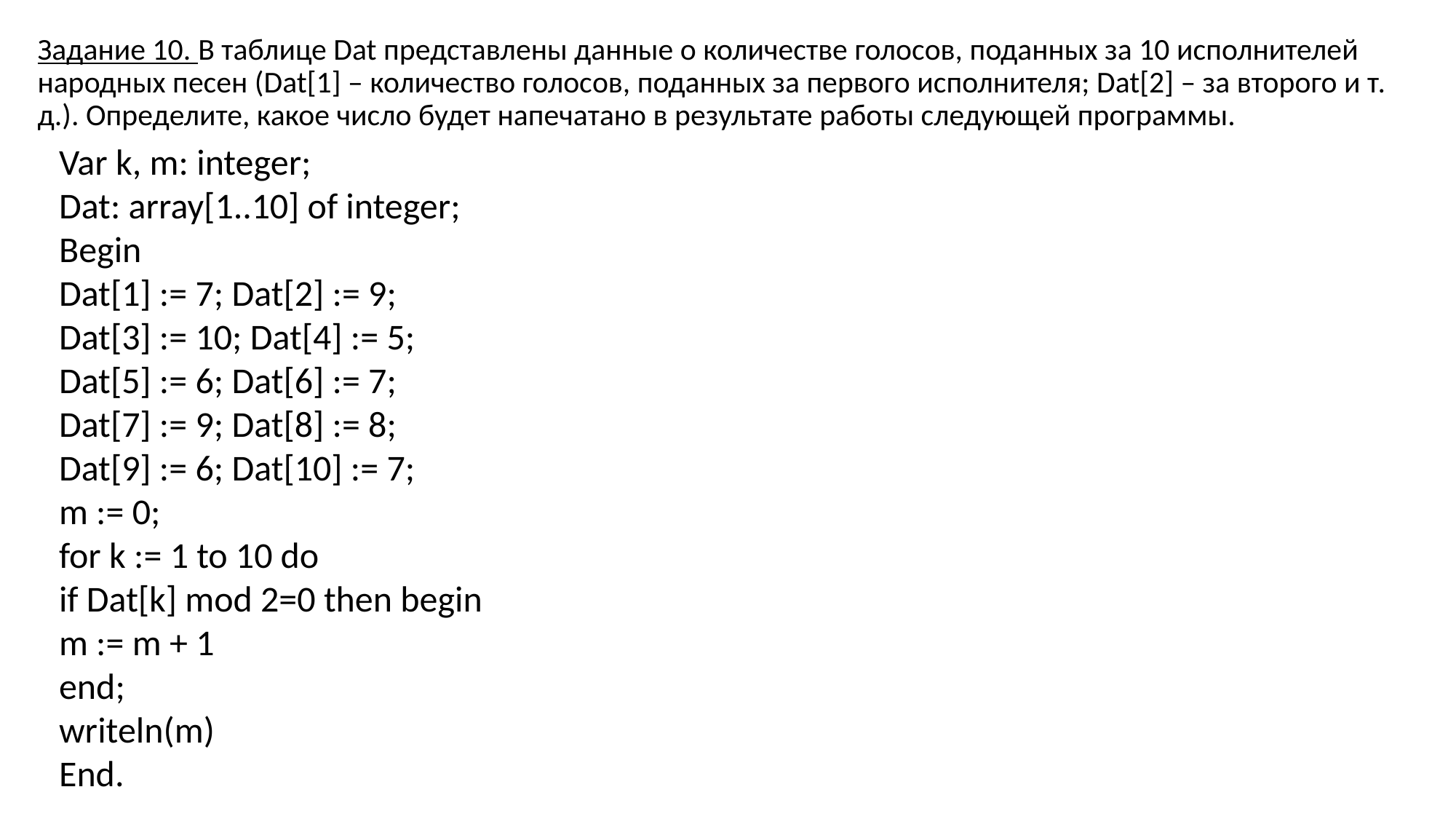

# Задание 10. В таблице Dat представлены данные о количестве голосов, поданных за 10 исполнителей народных песен (Dat[1] – количество голосов, поданных за первого исполнителя; Dat[2] – за второго и т. д.). Определите, какое число будет напечатано в результате работы следующей программы.
Var k, m: integer;
Dat: array[1..10] of integer;
Begin
Dat[1] := 7; Dat[2] := 9;
Dat[3] := 10; Dat[4] := 5;
Dat[5] := 6; Dat[6] := 7;
Dat[7] := 9; Dat[8] := 8;
Dat[9] := 6; Dat[10] := 7;
m := 0;
for k := 1 to 10 do
if Dat[k] mod 2=0 then begin
m := m + 1
end;
writeln(m)
End.